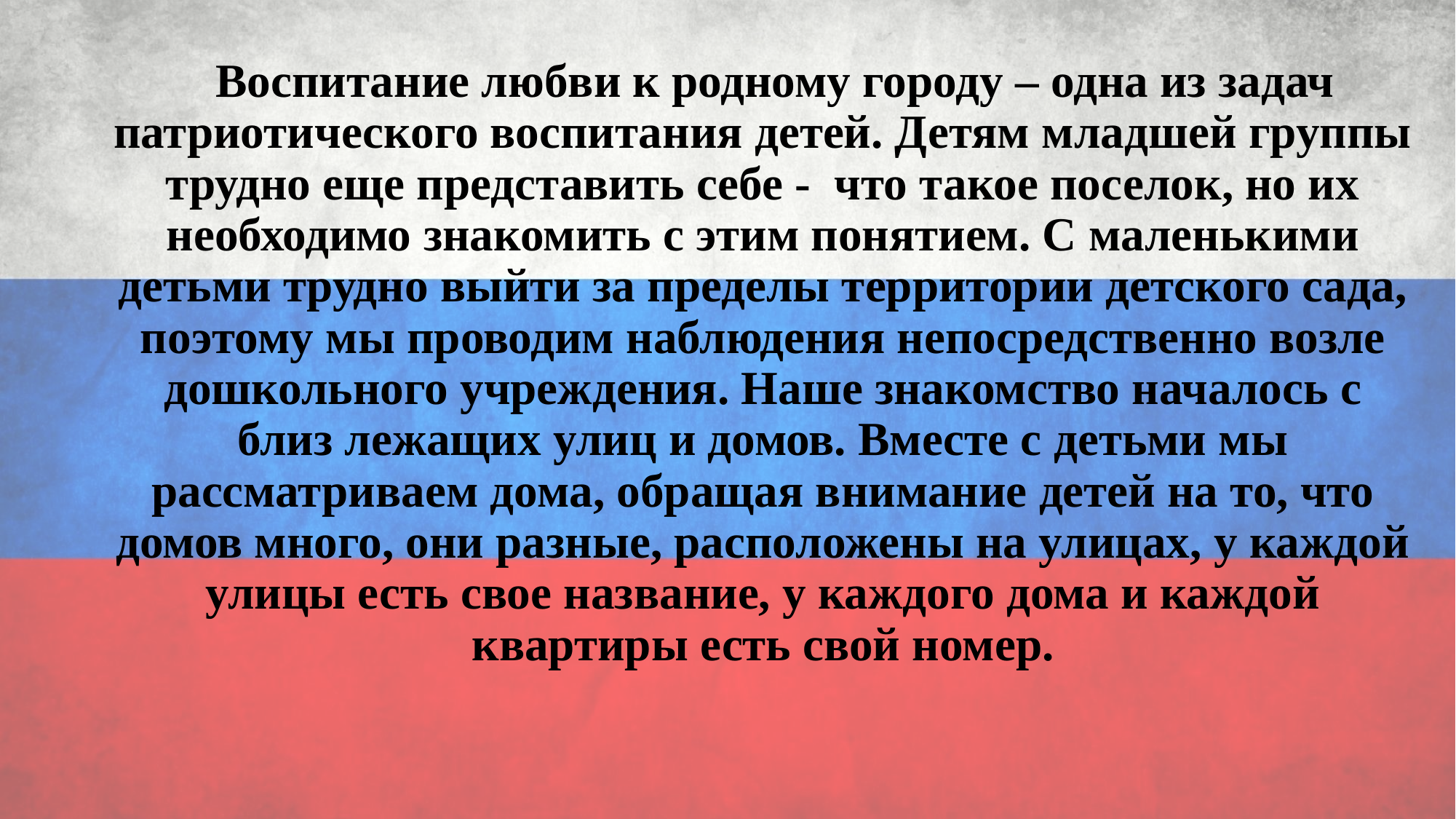

# Воспитание любви к родному городу – одна из задач патриотического воспитания детей. Детям младшей группы трудно еще представить себе -  что такое поселок, но их необходимо знакомить с этим понятием. С маленькими детьми трудно выйти за пределы территории детского сада, поэтому мы проводим наблюдения непосредственно возле дошкольного учреждения. Наше знакомство началось с близ лежащих улиц и домов. Вместе с детьми мы рассматриваем дома, обращая внимание детей на то, что домов много, они разные, расположены на улицах, у каждой улицы есть свое название, у каждого дома и каждой квартиры есть свой номер.